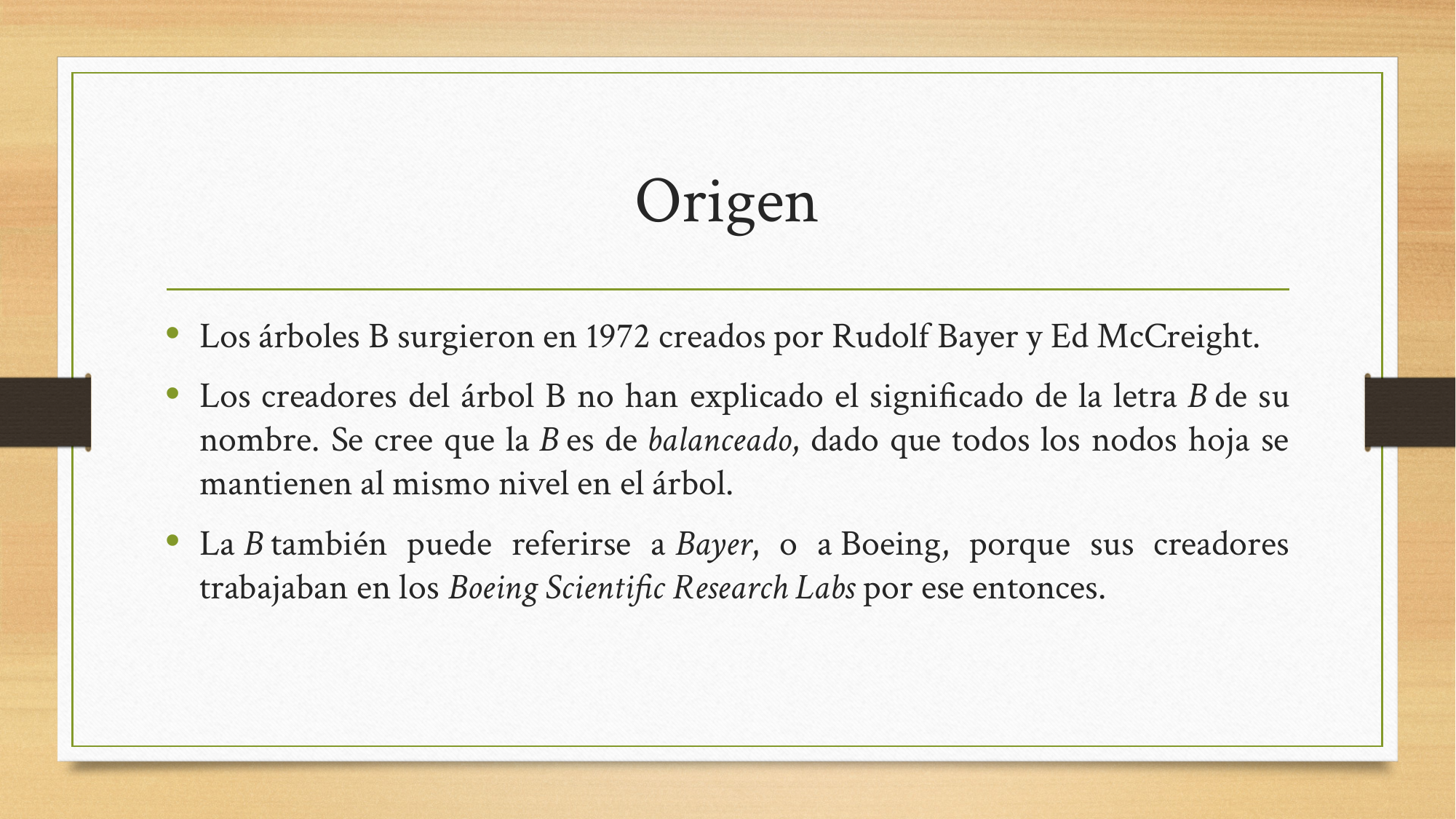

# Origen
Los árboles B surgieron en 1972 creados por Rudolf Bayer y Ed McCreight.
Los creadores del árbol B no han explicado el significado de la letra B de su nombre. Se cree que la B es de balanceado, dado que todos los nodos hoja se mantienen al mismo nivel en el árbol.
La B también puede referirse a Bayer, o a Boeing, porque sus creadores trabajaban en los Boeing Scientific Research Labs por ese entonces.